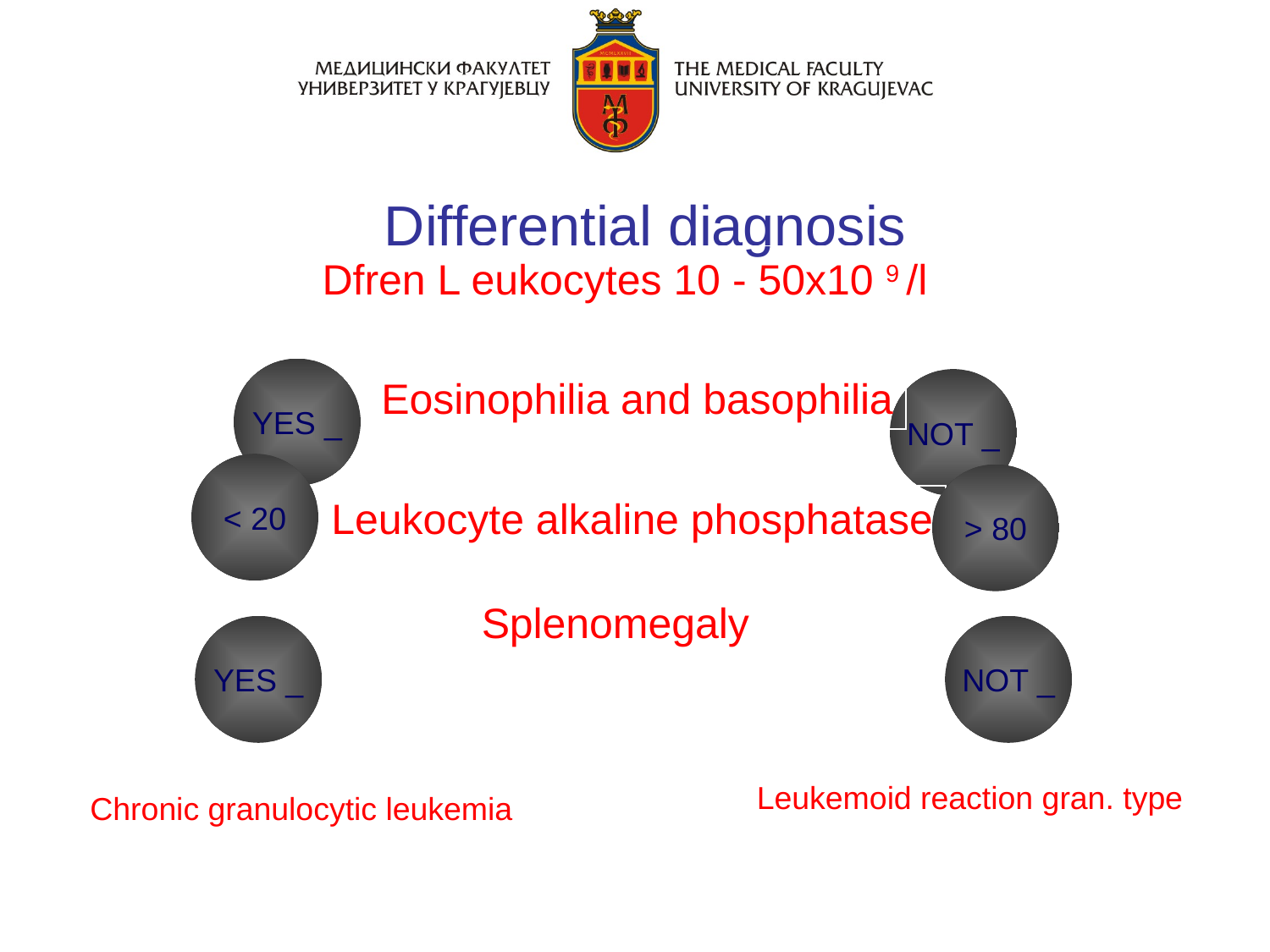

# Differential diagnosis
Dfren L eukocytes 10 - 50x10 9 /l
YES _
Eosinophilia and basophilia
NOT _
< 20
> 80
Leukocyte alkaline phosphatase
Splenomegaly
YES _
NOT _

Leukemoid reaction gran. type
Chronic granulocytic leukemia
Ph-negative chronic MPB (APL>10)